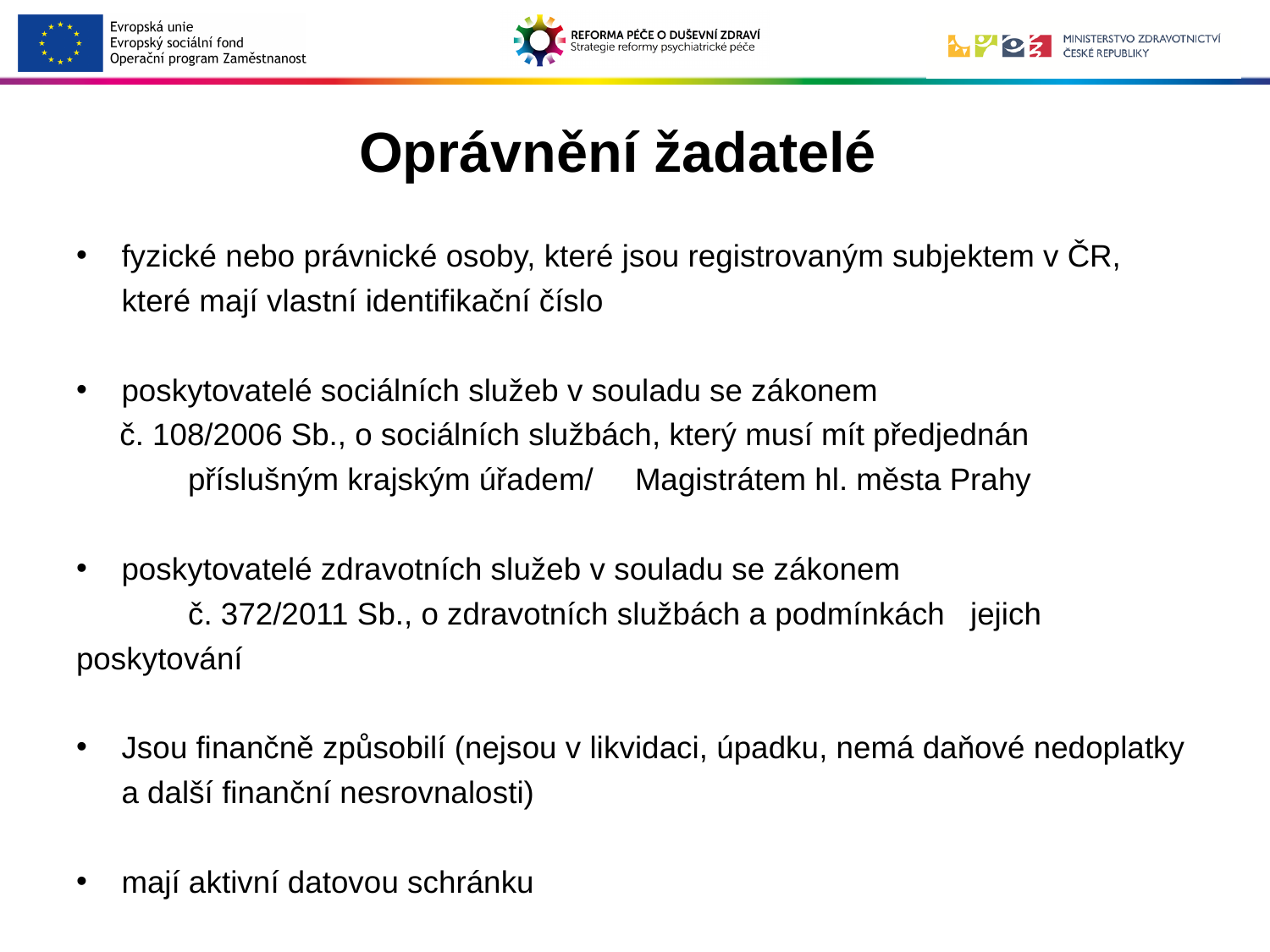

# Oprávnění žadatelé
fyzické nebo právnické osoby, které jsou registrovaným subjektem v ČR, které mají vlastní identifikační číslo

poskytovatelé sociálních služeb v souladu se zákonem
     č. 108/2006 Sb., o sociálních službách, který musí mít předjednán         	příslušným krajským úřadem/ 	Magistrátem hl. města Prahy

poskytovatelé zdravotních služeb v souladu se zákonem
	č. 372/2011 Sb., o zdravotních službách a podmínkách 	jejich 	poskytování

Jsou finančně způsobilí (nejsou v likvidaci, úpadku, nemá daňové nedoplatky a další finanční nesrovnalosti)

mají aktivní datovou schránku